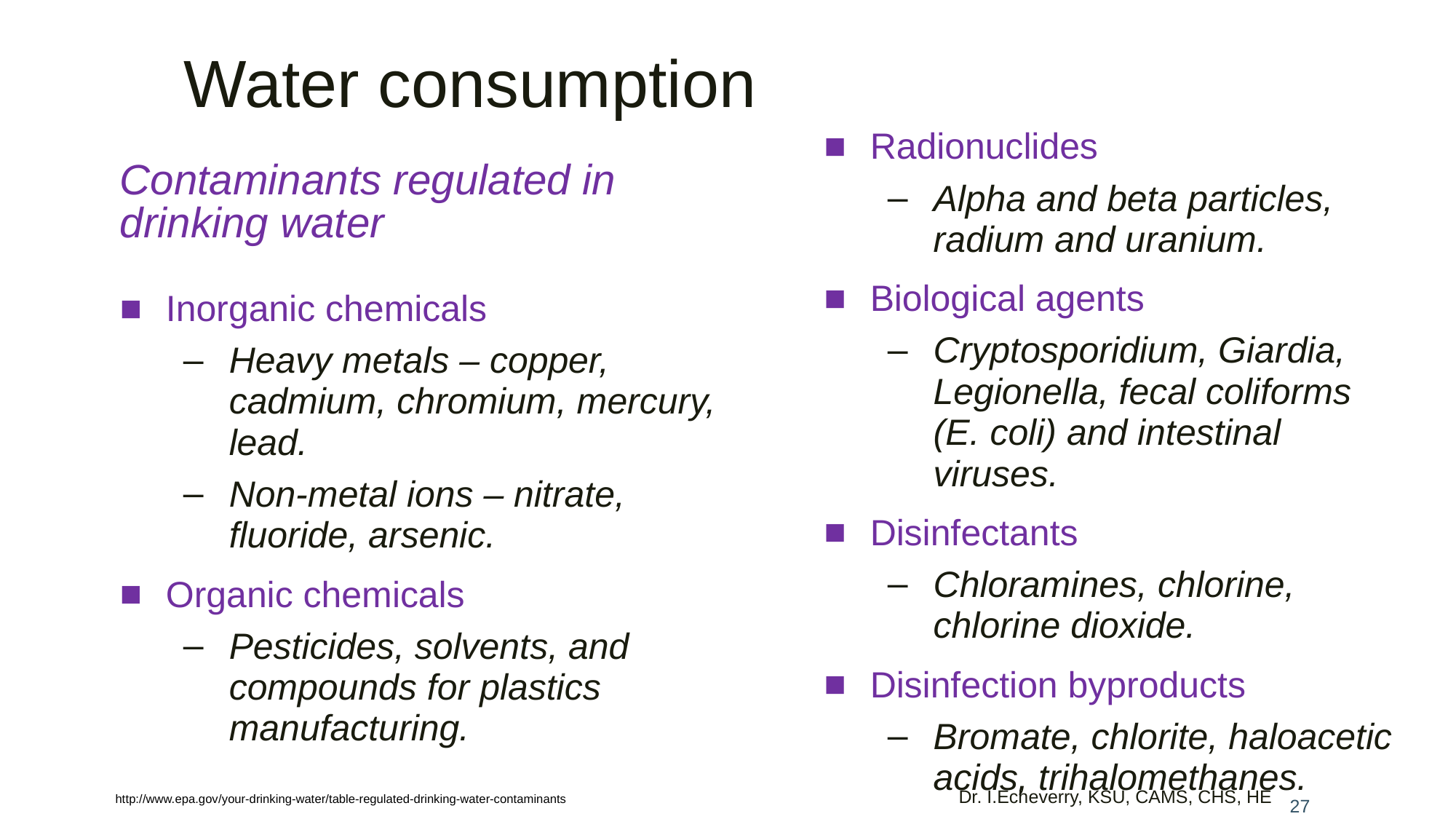

# Water consumption
Radionuclides
Alpha and beta particles, radium and uranium.
Biological agents
Cryptosporidium, Giardia, Legionella, fecal coliforms (E. coli) and intestinal viruses.
Disinfectants
Chloramines, chlorine, chlorine dioxide.
Disinfection byproducts
Bromate, chlorite, haloacetic acids, trihalomethanes.
Contaminants regulated in drinking water
Inorganic chemicals
Heavy metals – copper, cadmium, chromium, mercury, lead.
Non-metal ions – nitrate, fluoride, arsenic.
Organic chemicals
Pesticides, solvents, and compounds for plastics manufacturing.

	27
Dr. I.Echeverry, KSU, CAMS, CHS, HE
http://www.epa.gov/your-drinking-water/table-regulated-drinking-water-contaminants